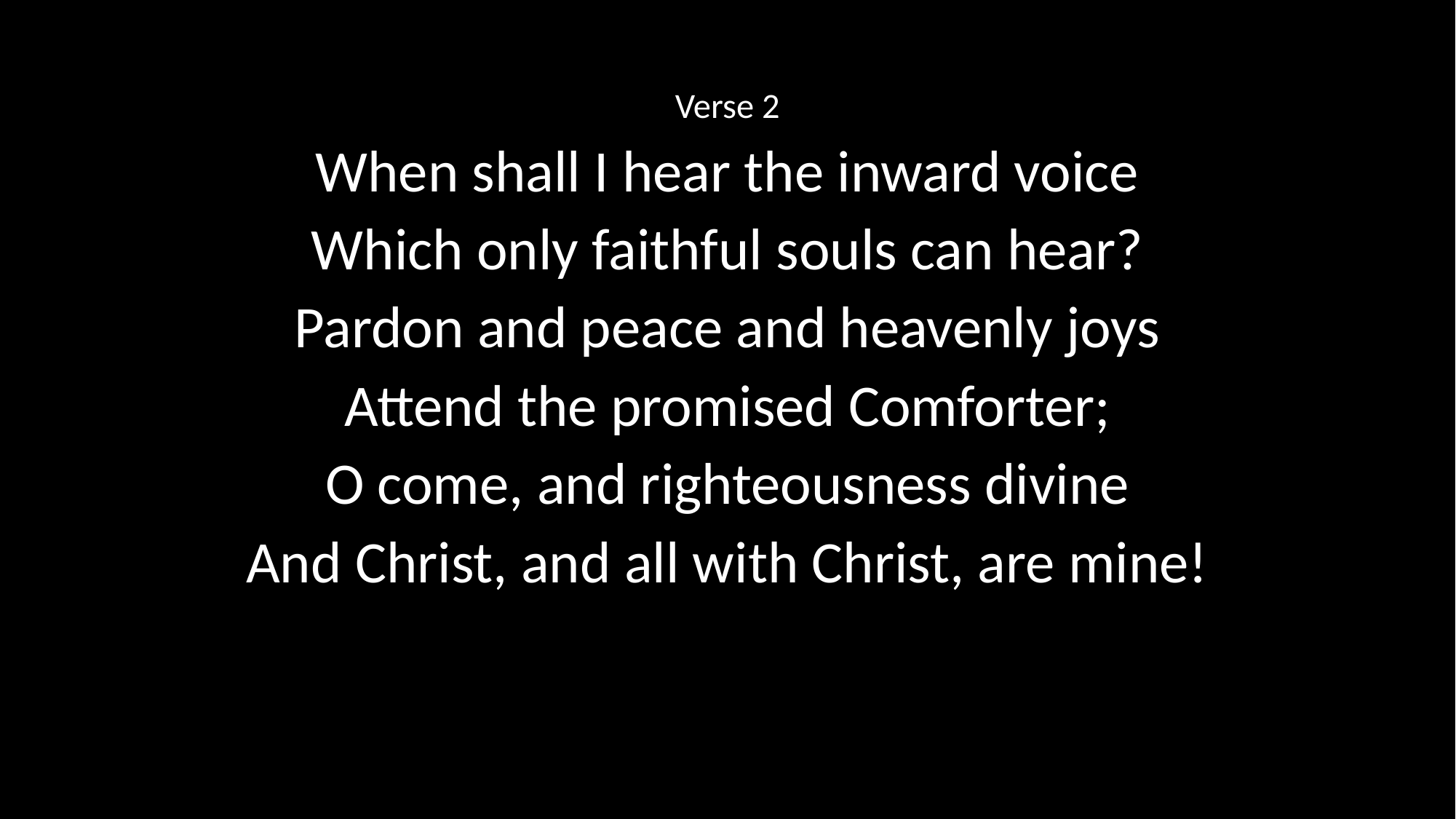

Verse 2
When shall I hear the inward voice
Which only faithful souls can hear?
Pardon and peace and heavenly joys
Attend the promised Comforter;
O come, and righteousness divine
And Christ, and all with Christ, are mine!